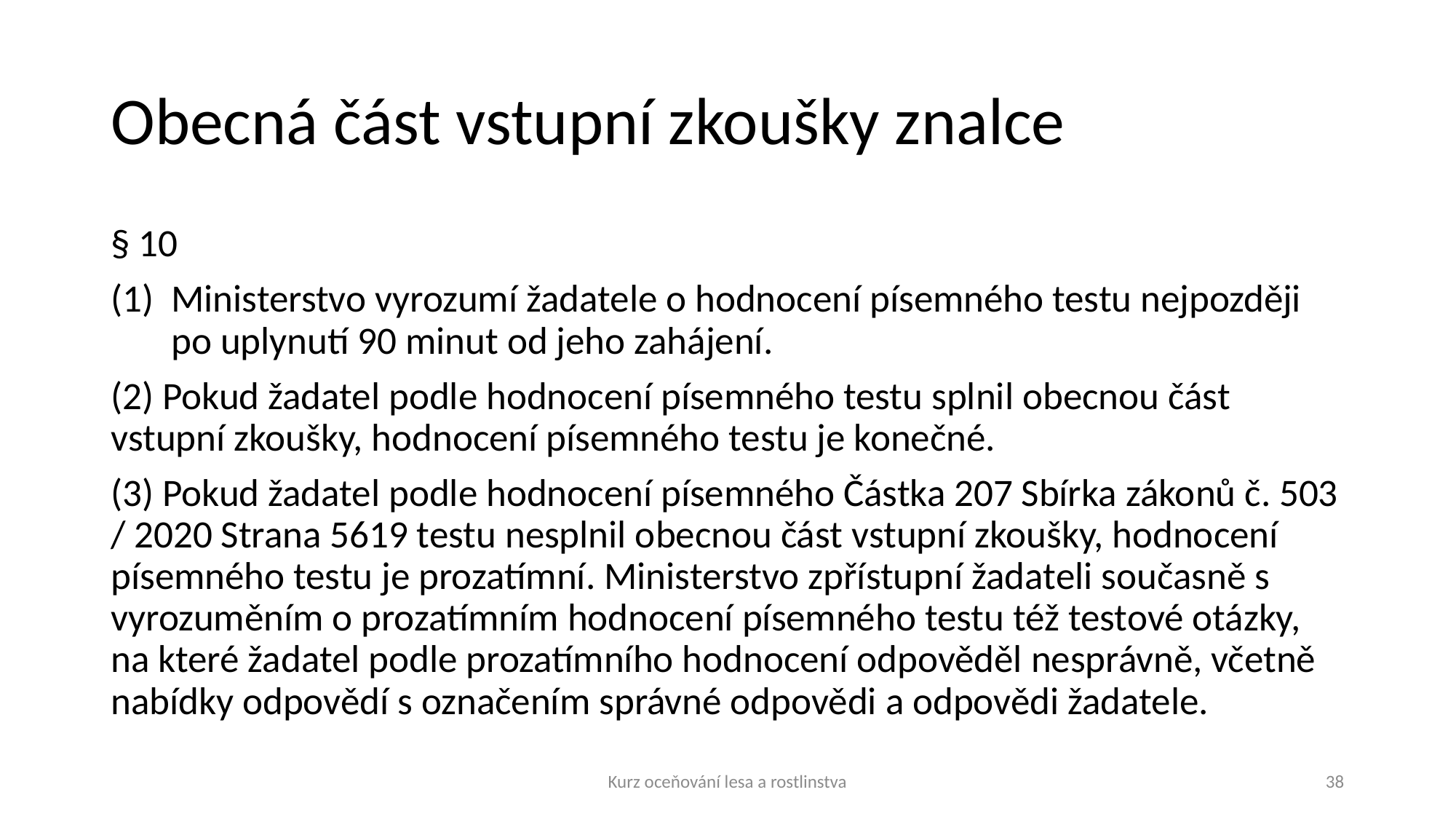

# Obecná část vstupní zkoušky znalce
§ 10
Ministerstvo vyrozumí žadatele o hodnocení písemného testu nejpozději po uplynutí 90 minut od jeho zahájení.
(2) Pokud žadatel podle hodnocení písemného testu splnil obecnou část vstupní zkoušky, hodnocení písemného testu je konečné.
(3) Pokud žadatel podle hodnocení písemného Částka 207 Sbírka zákonů č. 503 / 2020 Strana 5619 testu nesplnil obecnou část vstupní zkoušky, hodnocení písemného testu je prozatímní. Ministerstvo zpřístupní žadateli současně s vyrozuměním o prozatímním hodnocení písemného testu též testové otázky, na které žadatel podle prozatímního hodnocení odpověděl nesprávně, včetně nabídky odpovědí s označením správné odpovědi a odpovědi žadatele.
Kurz oceňování lesa a rostlinstva
38